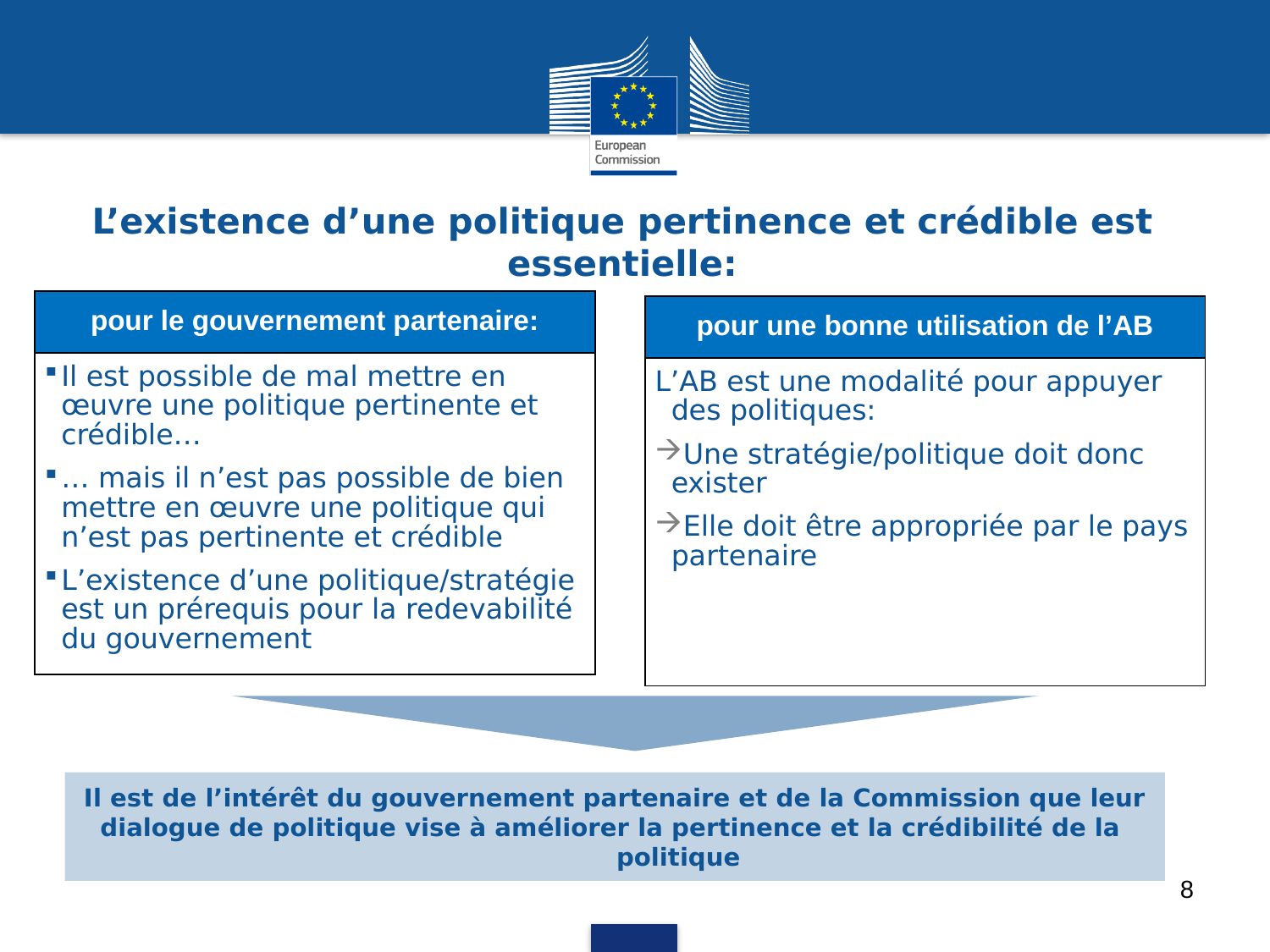

Running Head 12-Point Plain, Title Case
# L’existence d’une politique pertinence et crédible est essentielle:
| pour le gouvernement partenaire: |
| --- |
| Il est possible de mal mettre en œuvre une politique pertinente et crédible… … mais il n’est pas possible de bien mettre en œuvre une politique qui n’est pas pertinente et crédible L’existence d’une politique/stratégie est un prérequis pour la redevabilité du gouvernement |
| pour une bonne utilisation de l’AB |
| --- |
| L’AB est une modalité pour appuyer des politiques: Une stratégie/politique doit donc exister Elle doit être appropriée par le pays partenaire |

Il est de l’intérêt du gouvernement partenaire et de la Commission que leur dialogue de politique vise à améliorer la pertinence et la crédibilité de la 	politique
8